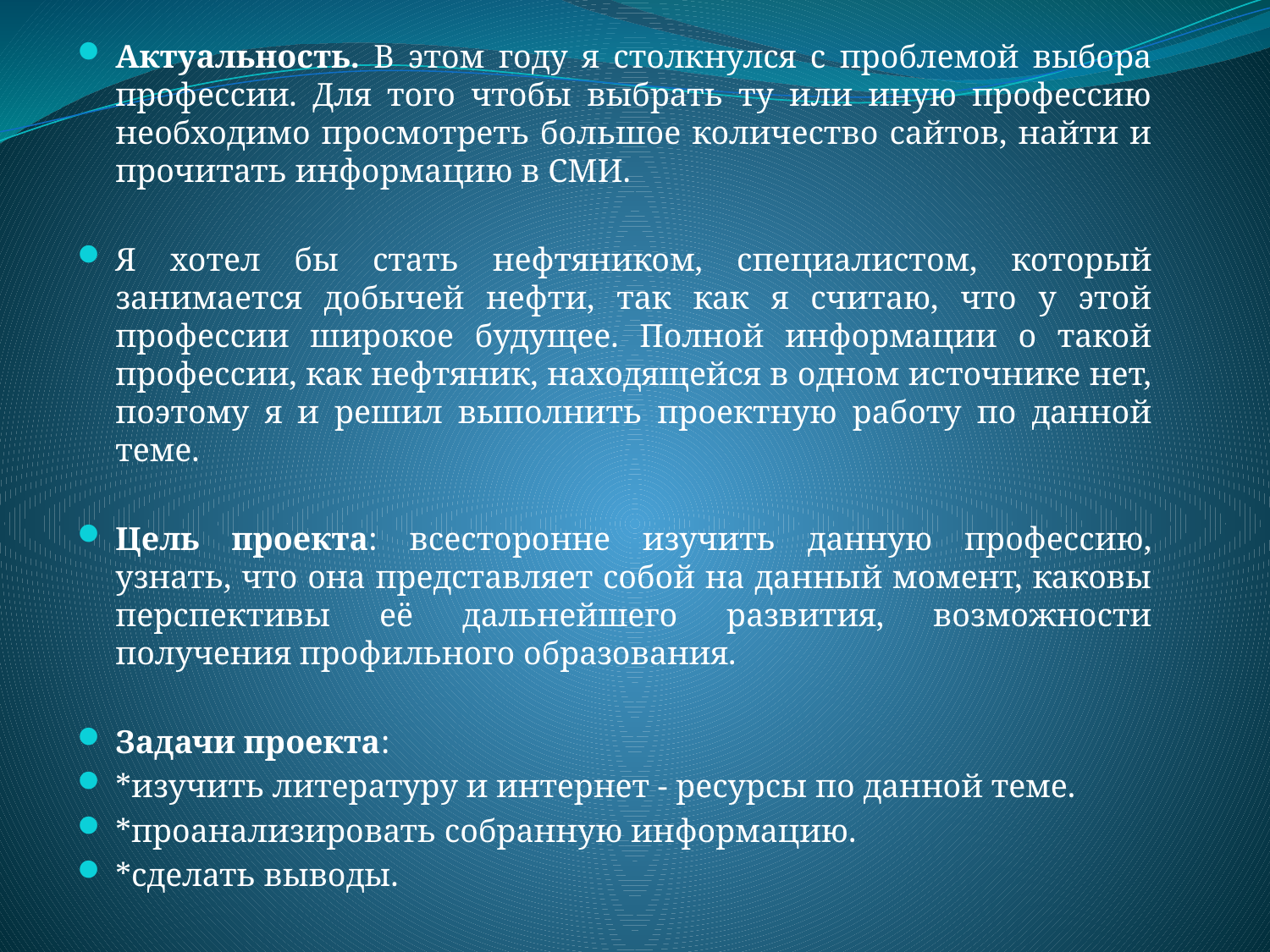

Актуальность. В этом году я столкнулся с проблемой выбора профессии. Для того чтобы выбрать ту или иную профессию необходимо просмотреть большое количество сайтов, найти и прочитать информацию в СМИ.

Я хотел бы стать нефтяником, специалистом, который занимается добычей нефти, так как я считаю, что у этой профессии широкое будущее. Полной информации о такой профессии, как нефтяник, находящейся в одном источнике нет, поэтому я и решил выполнить проектную работу по данной теме.

Цель проекта: всесторонне изучить данную профессию, узнать, что она представляет собой на данный момент, каковы перспективы её дальнейшего развития, возможности получения профильного образования.

Задачи проекта:
*изучить литературу и интернет - ресурсы по данной теме.
*проанализировать собранную информацию.
*сделать выводы.